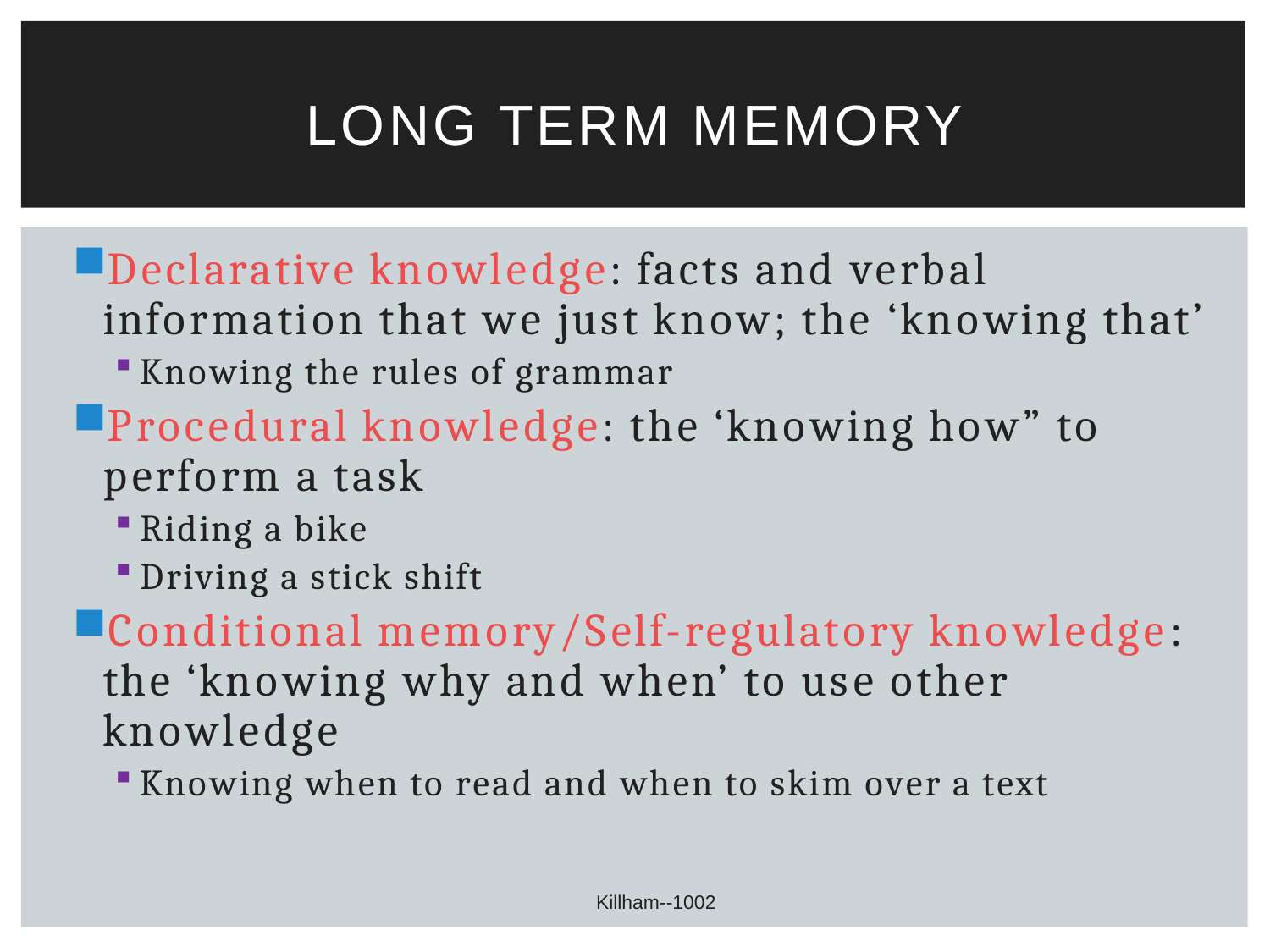

# Long Term Memory
Declarative knowledge: facts and verbal information that we just know; the ‘knowing that’
Knowing the rules of grammar
Procedural knowledge: the ‘knowing how” to perform a task
Riding a bike
Driving a stick shift
Conditional memory/Self-regulatory knowledge: the ‘knowing why and when’ to use other knowledge
Knowing when to read and when to skim over a text

Killham--1002